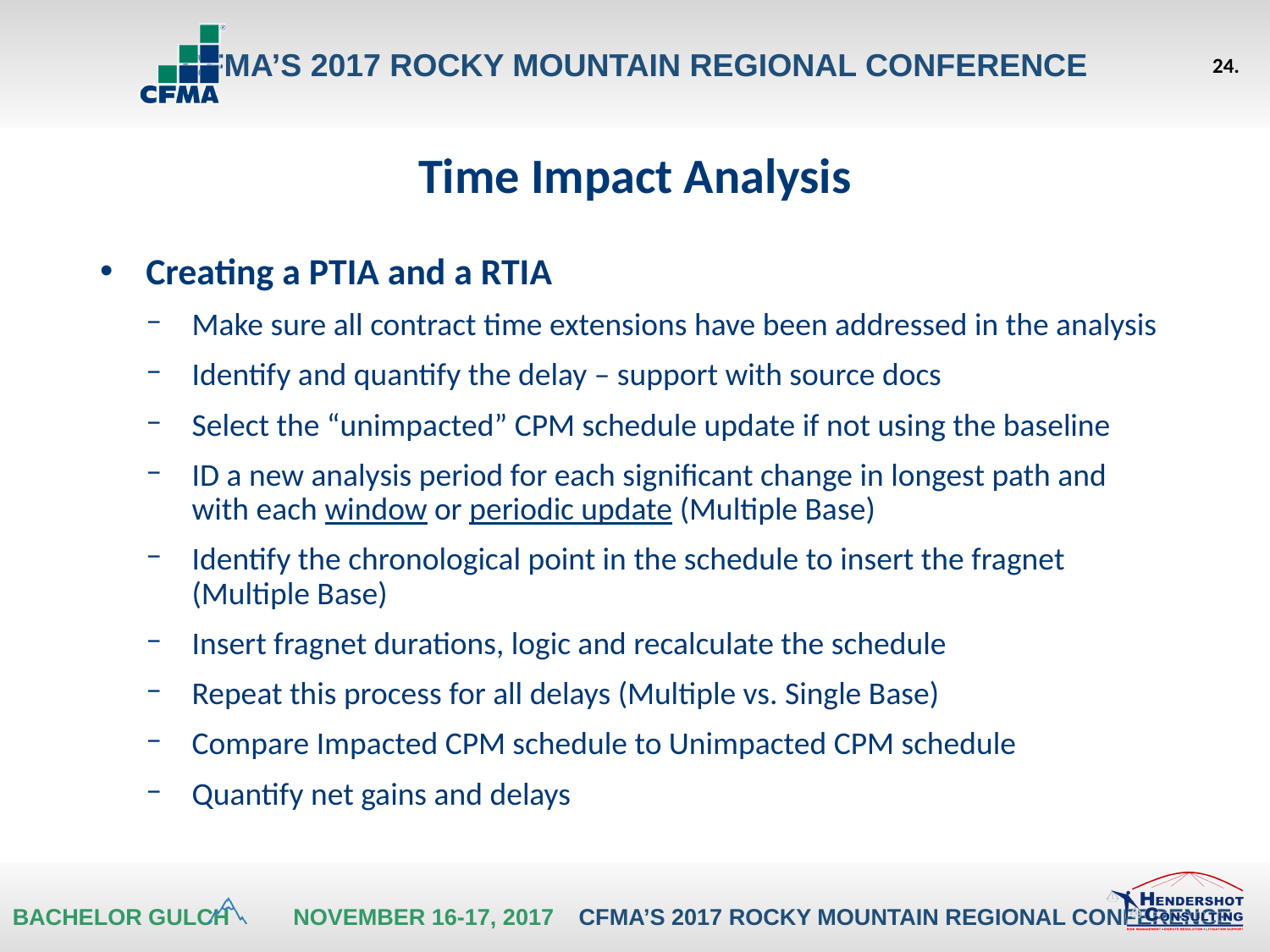

24.
Time Impact Analysis
Creating a PTIA and a RTIA
Make sure all contract time extensions have been addressed in the analysis
Identify and quantify the delay – support with source docs
Select the “unimpacted” CPM schedule update if not using the baseline
ID a new analysis period for each significant change in longest path and with each window or periodic update (Multiple Base)
Identify the chronological point in the schedule to insert the fragnet (Multiple Base)
Insert fragnet durations, logic and recalculate the schedule
Repeat this process for all delays (Multiple vs. Single Base)
Compare Impacted CPM schedule to Unimpacted CPM schedule
Quantify net gains and delays